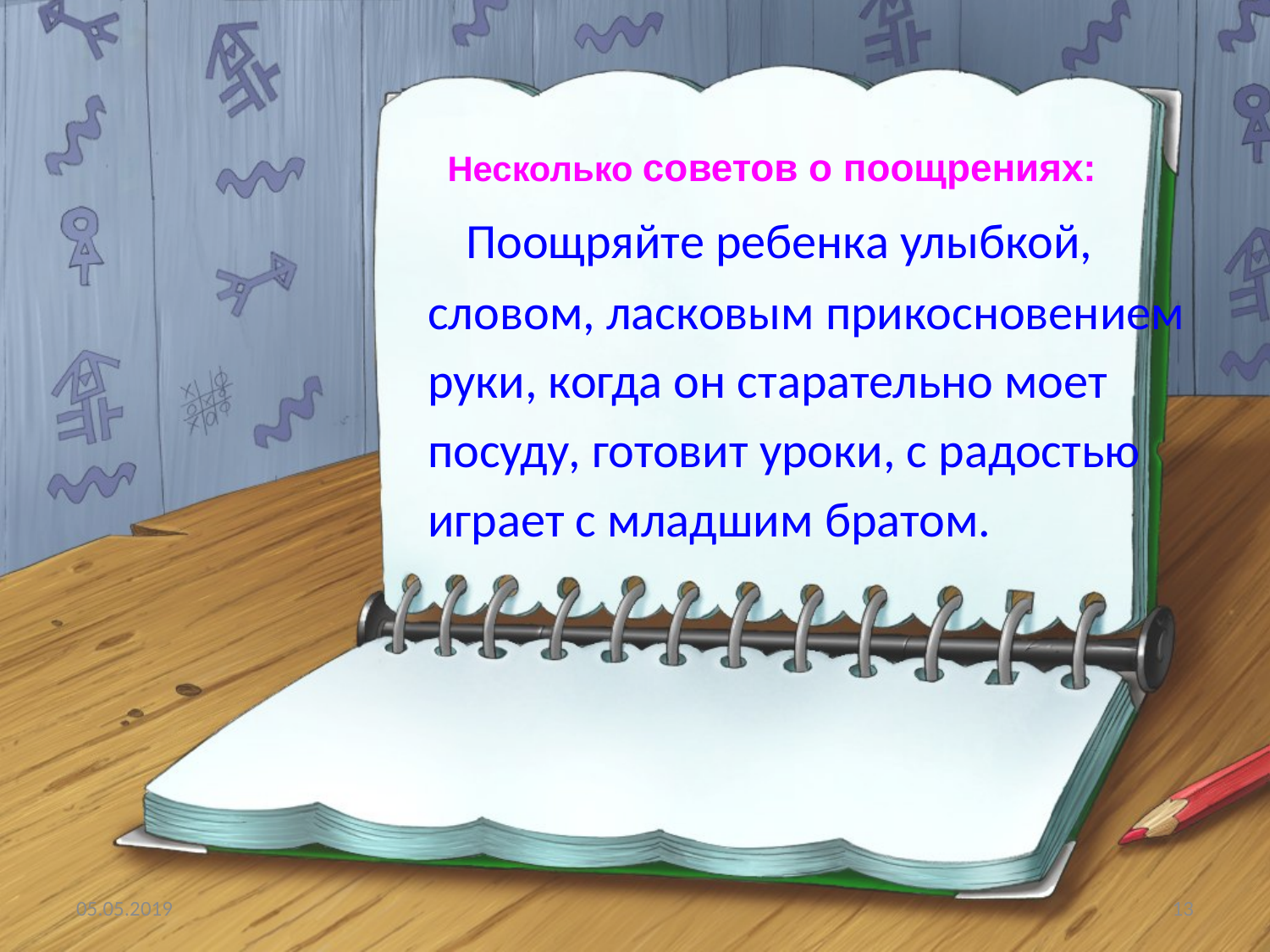

Несколько советов о поощрениях:
   Поощряйте ребенка улыбкой,
словом, ласковым прикосновением
руки, когда он старательно моет
посуду, готовит уроки, с радостью
играет с младшим братом.
05.05.2019
13